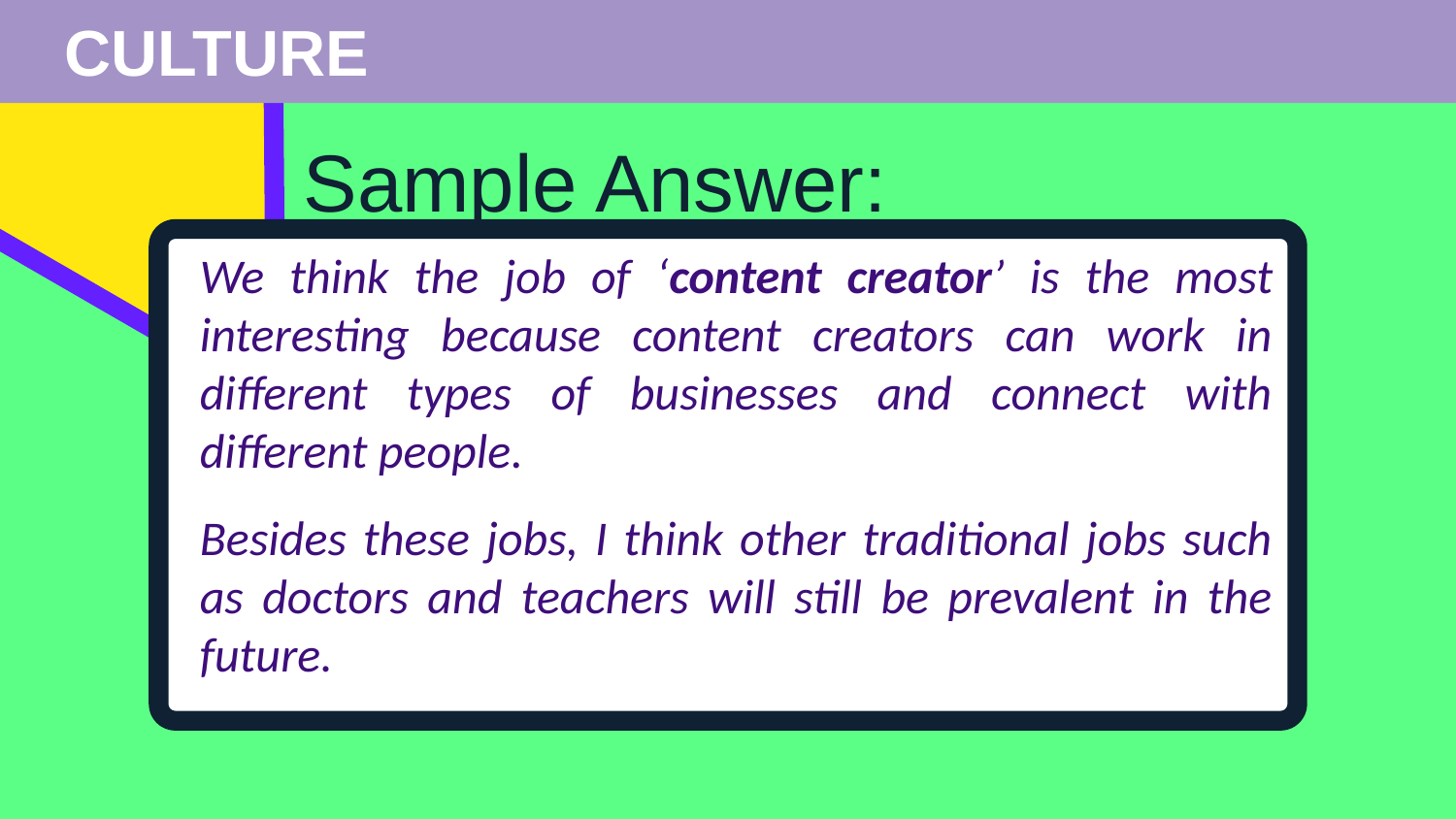

CULTURE

Sample Answer:

We think the job of ‘content creator’ is the most interesting because content creators can work in different types of businesses and connect with different people.
Besides these jobs, I think other traditional jobs such as doctors and teachers will still be prevalent in the future.